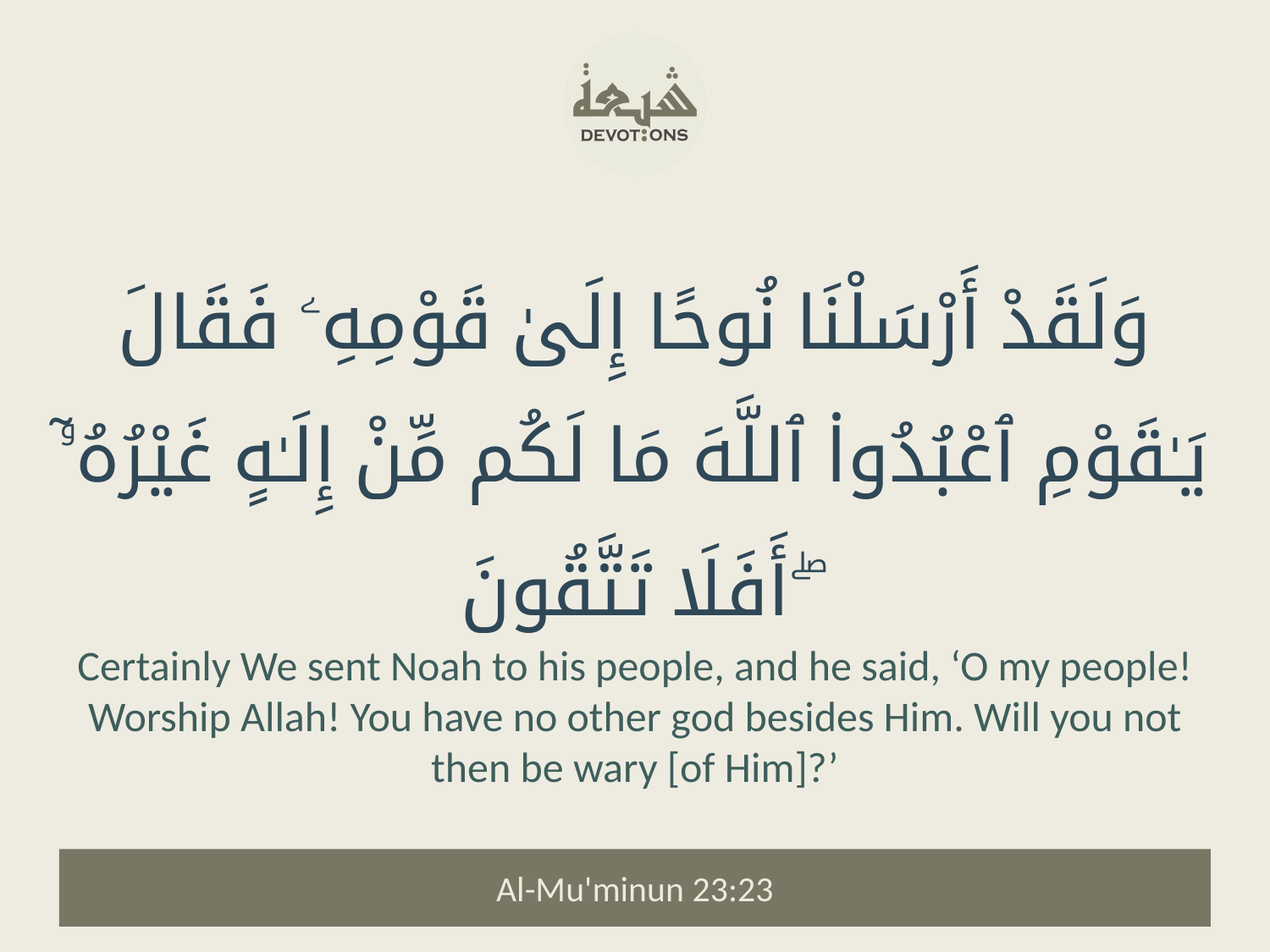

وَلَقَدْ أَرْسَلْنَا نُوحًا إِلَىٰ قَوْمِهِۦ فَقَالَ يَـٰقَوْمِ ٱعْبُدُوا۟ ٱللَّهَ مَا لَكُم مِّنْ إِلَـٰهٍ غَيْرُهُۥٓ ۖ أَفَلَا تَتَّقُونَ
Certainly We sent Noah to his people, and he said, ‘O my people! Worship Allah! You have no other god besides Him. Will you not then be wary [of Him]?’
Al-Mu'minun 23:23